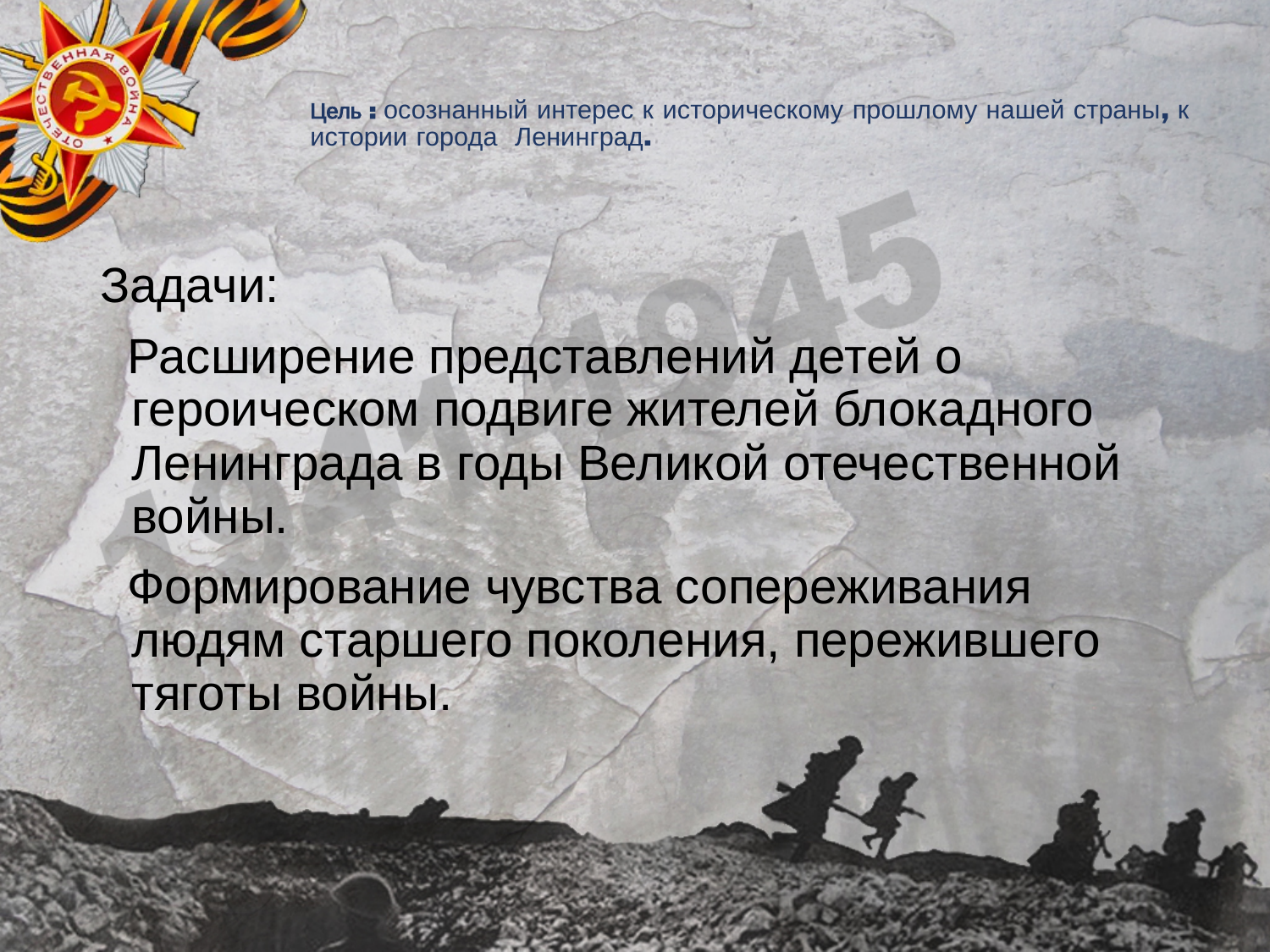

# Цель : осознанный интерес к историческому прошлому нашей страны, к истории города  Ленинград.
Задачи:
  Расширение представлений детей о героическом подвиге жителей блокадного Ленинграда в годы Великой отечественной войны.
  Формирование чувства сопереживания людям старшего поколения, пережившего тяготы войны.